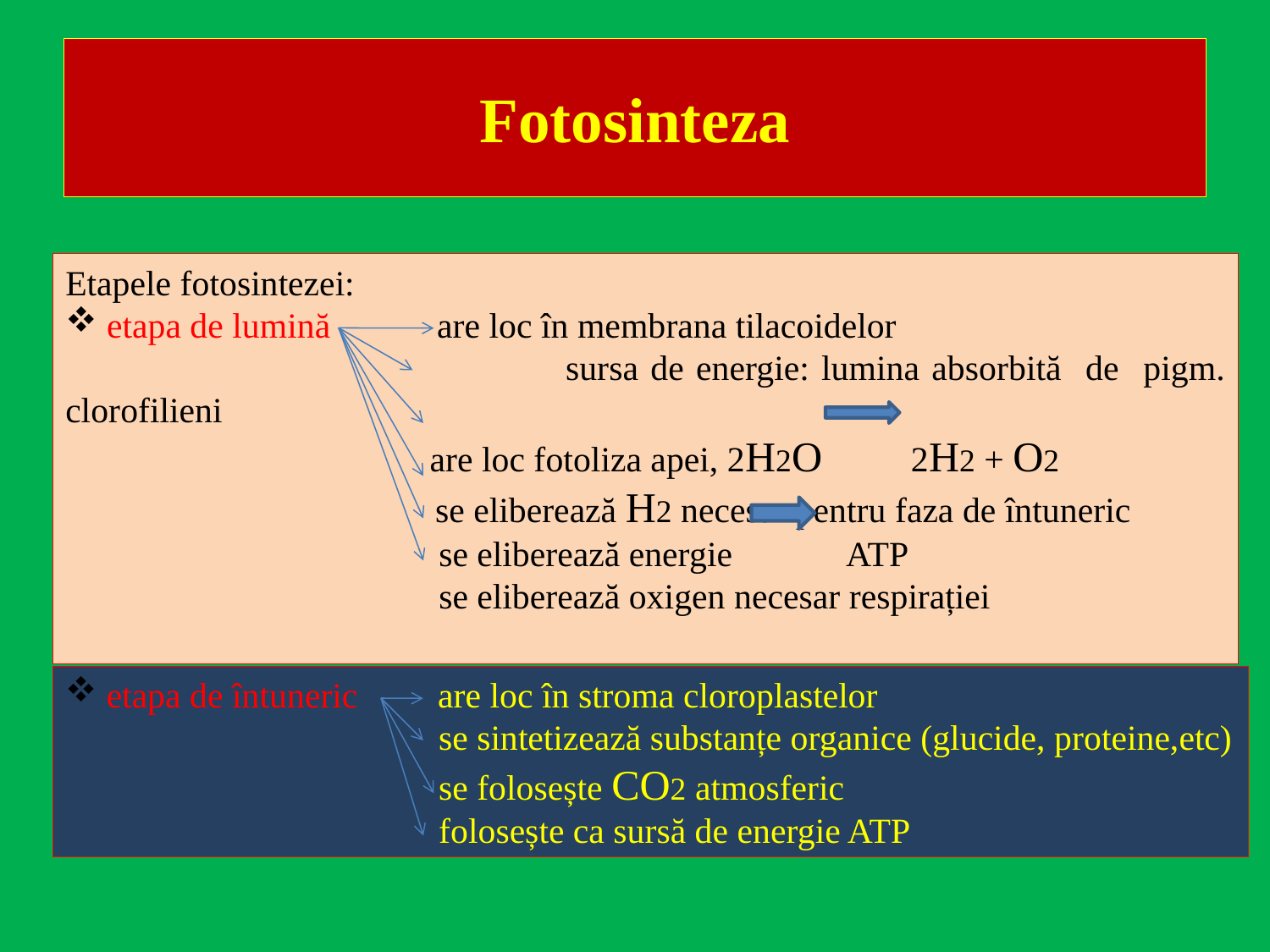

# Fotosinteza
Etapele fotosintezei:
 etapa de lumină            are loc în membrana tilacoidelor
                                         sursa de energie: lumina absorbită  de  pigm. clorofilieni
                                         are loc fotoliza apei, 2H2O          2H2 + O2
                                              se eliberează H2 necesar pentru faza de întuneric
                                          se eliberează energie             ATP
                                          se eliberează oxigen necesar respirației

 etapa de întuneric         are loc în stroma cloroplastelor
                                          se sintetizează substanțe organice (glucide, proteine,etc)
                                          se folosește CO2 atmosferic
                                          folosește ca sursă de energie ATP